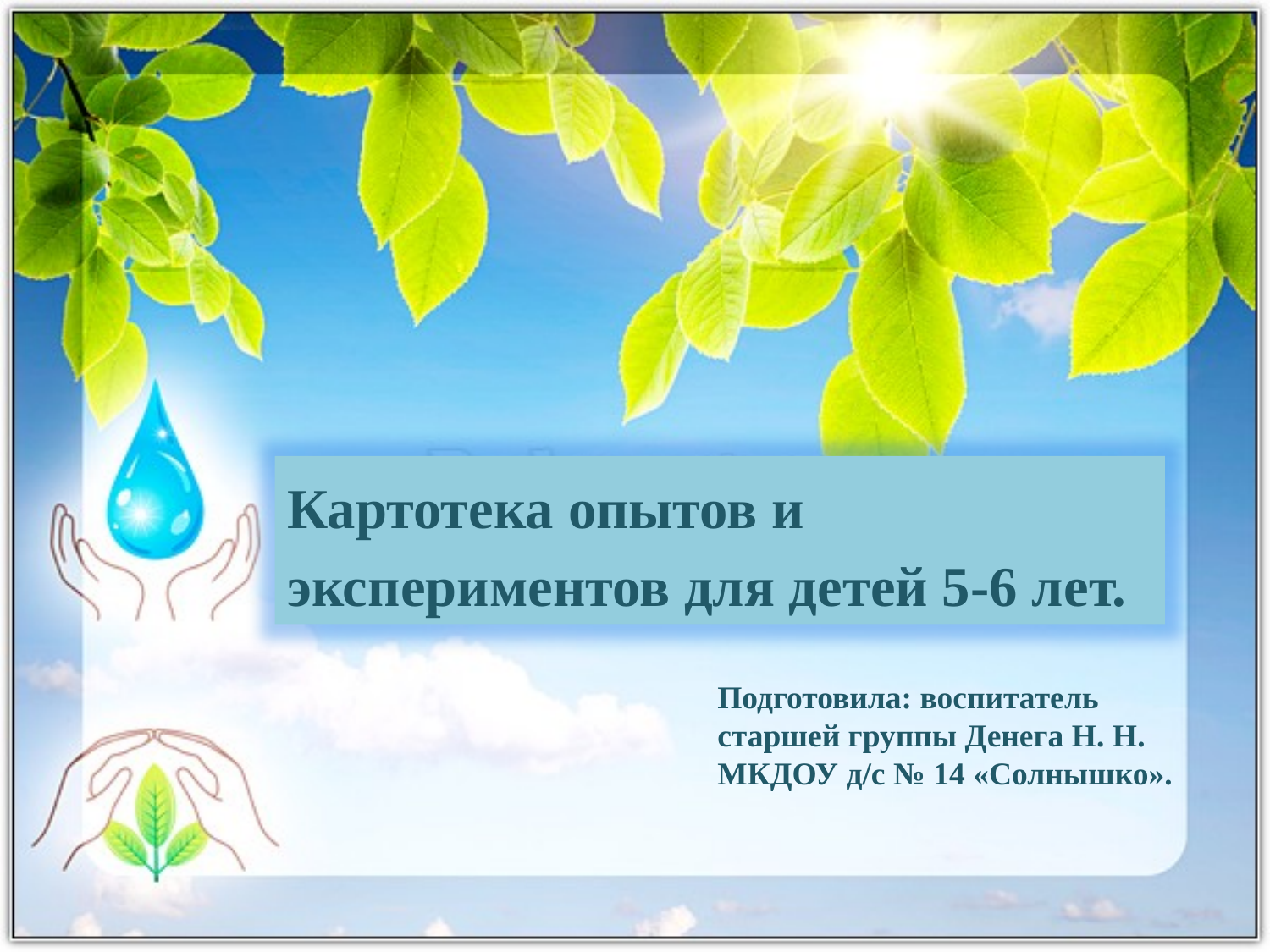

Картотека опытов и экспериментов для детей 5-6 лет.
Подготовила: воспитатель
старшей группы Денега Н. Н.
МКДОУ д/с № 14 «Солнышко».